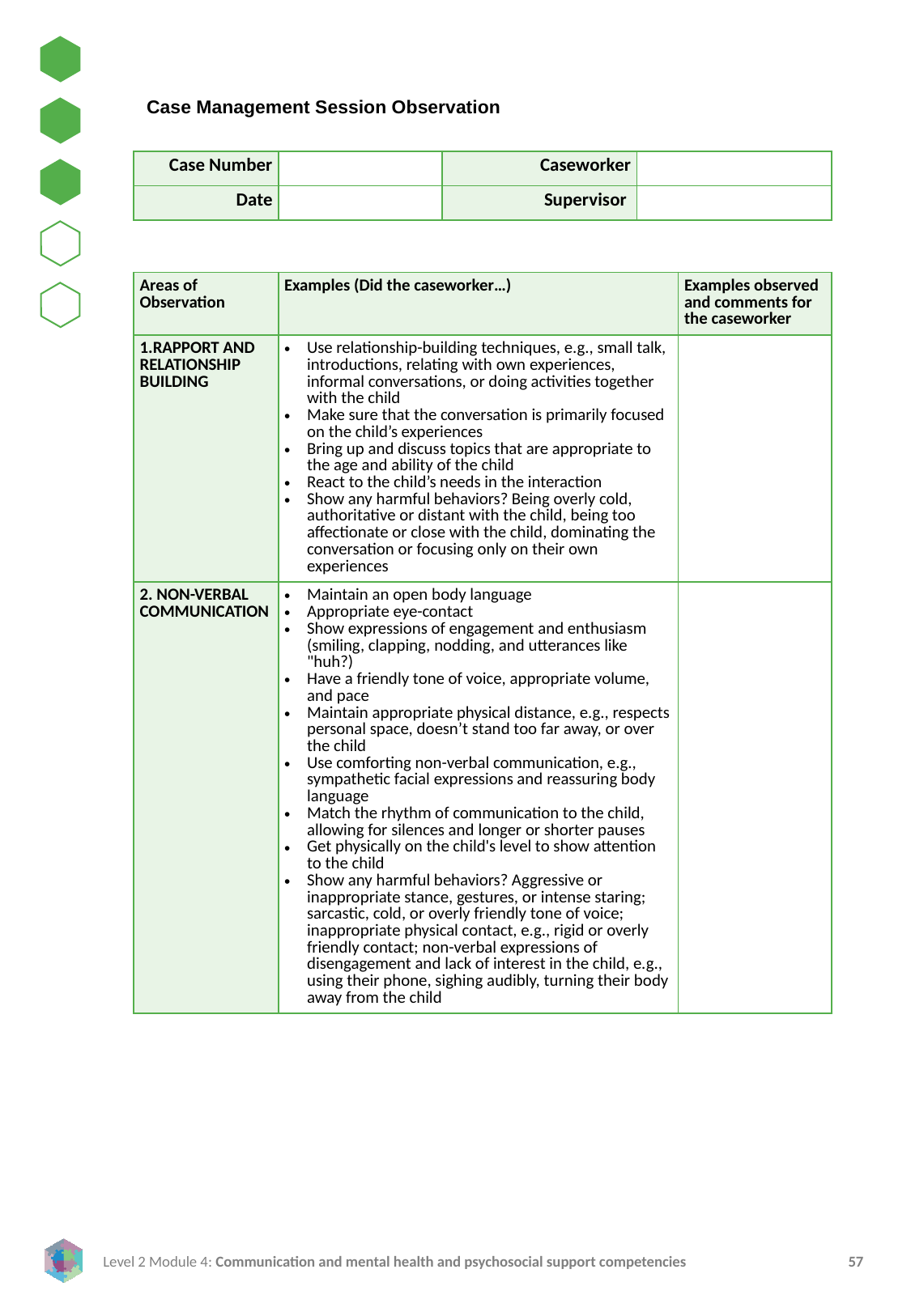

Case Management Session Observation

| Case Number |  | Caseworker |  |
| --- | --- | --- | --- |
| Date |  | Supervisor |  |

| Areas of Observation | Examples (Did the caseworker…) | Examples observed and comments for the caseworker |
| --- | --- | --- |
| 1.RAPPORT AND RELATIONSHIP BUILDING | Use relationship-building techniques, e.g., small talk, introductions, relating with own experiences, informal conversations, or doing activities together with the child Make sure that the conversation is primarily focused on the child’s experiences Bring up and discuss topics that are appropriate to the age and ability of the child React to the child’s needs in the interaction Show any harmful behaviors? Being overly cold, authoritative or distant with the child, being too affectionate or close with the child, dominating the conversation or focusing only on their own experiences |  |
| 2. NON-VERBAL COMMUNICATION | Maintain an open body language Appropriate eye-contact Show expressions of engagement and enthusiasm (smiling, clapping, nodding, and utterances like "huh?) Have a friendly tone of voice, appropriate volume, and pace Maintain appropriate physical distance, e.g., respects personal space, doesn’t stand too far away, or over the child Use comforting non-verbal communication, e.g., sympathetic facial expressions and reassuring body language Match the rhythm of communication to the child, allowing for silences and longer or shorter pauses Get physically on the child's level to show attention to the child Show any harmful behaviors? Aggressive or inappropriate stance, gestures, or intense staring; sarcastic, cold, or overly friendly tone of voice; inappropriate physical contact, e.g., rigid or overly friendly contact; non-verbal expressions of disengagement and lack of interest in the child, e.g., using their phone, sighing audibly, turning their body away from the child |  |